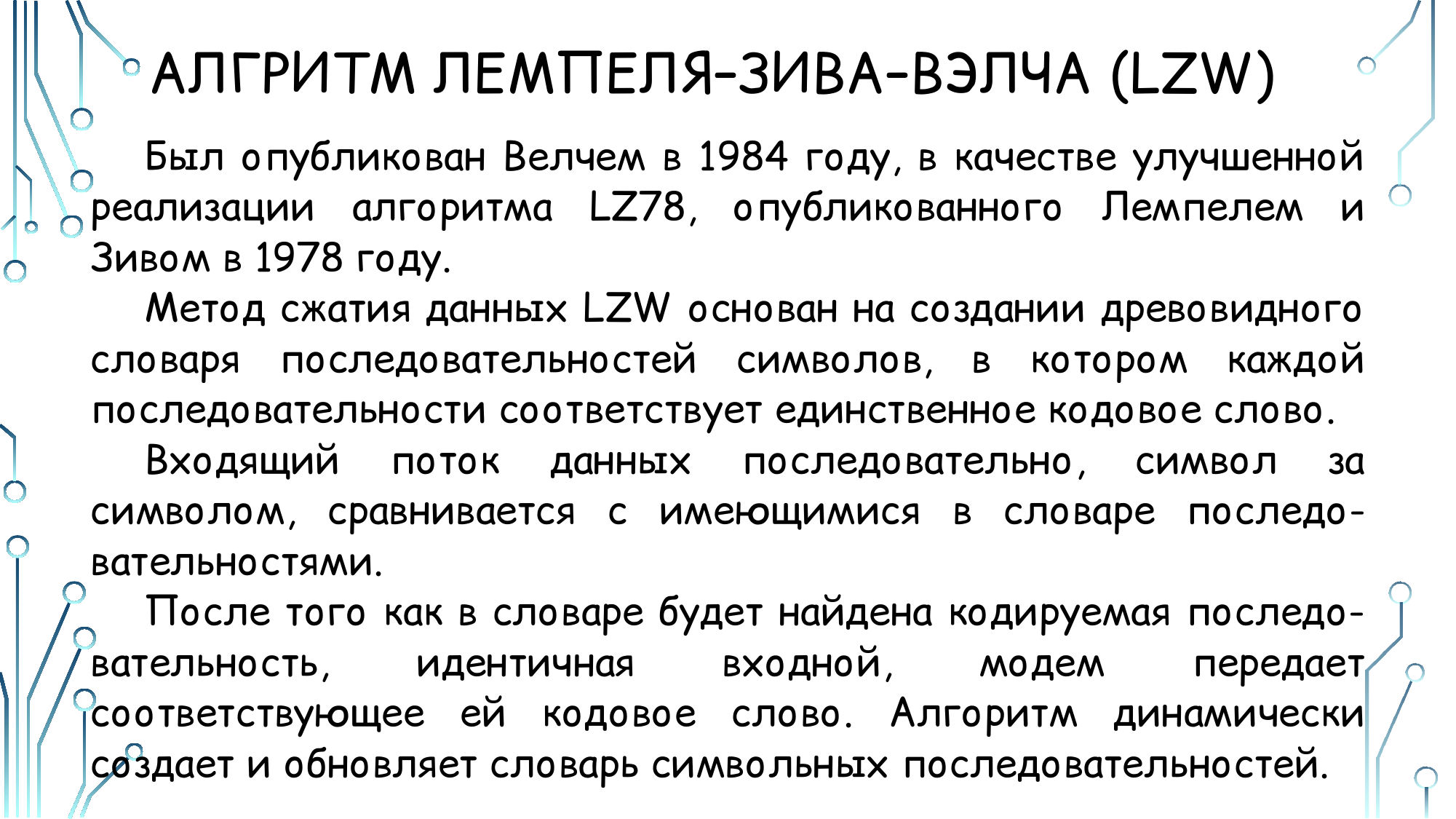

# АЛГРИТМ Лемпеля–Зива–Вэлча (LZW)
Был опубликован Велчем в 1984 году, в качестве улучшенной реализации алгоритма LZ78, опубликованного Лемпелем и Зивом в 1978 году.
Метод сжатия данных LZW основан на создании древовидного словаря последовательностей символов, в котором каждой последовательности соответствует единственное кодовое слово.
Входящий поток данных последовательно, символ за символом, сравнивается с имеющимися в словаре последо-вательностями.
После того как в словаре будет найдена кодируемая последо-вательность, идентичная входной, модем передает соответствующее ей кодовое слово. Алгоритм динамически создает и обновляет словарь символьных последовательностей.